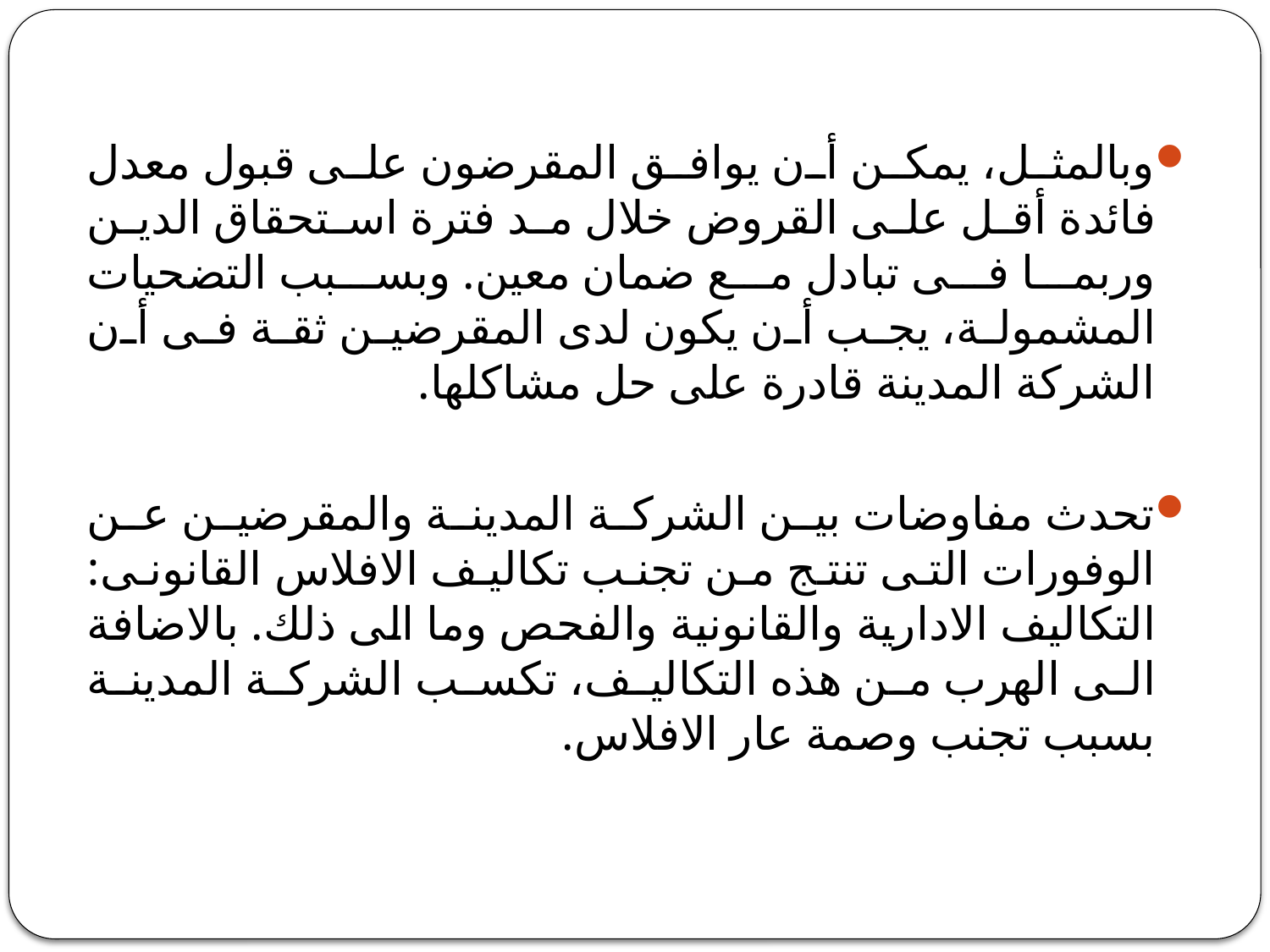

#
وبالمثل، يمكن أن يوافق المقرضون على قبول معدل فائدة أقل على القروض خلال مد فترة استحقاق الدين وربما فى تبادل مع ضمان معين. وبسبب التضحيات المشمولة، يجب أن يكون لدى المقرضين ثقة فى أن الشركة المدينة قادرة على حل مشاكلها.

تحدث مفاوضات بين الشركة المدينة والمقرضين عن الوفورات التى تنتج من تجنب تكاليف الافلاس القانونى: التكاليف الادارية والقانونية والفحص وما الى ذلك. بالاضافة الى الهرب من هذه التكاليف، تكسب الشركة المدينة بسبب تجنب وصمة عار الافلاس.